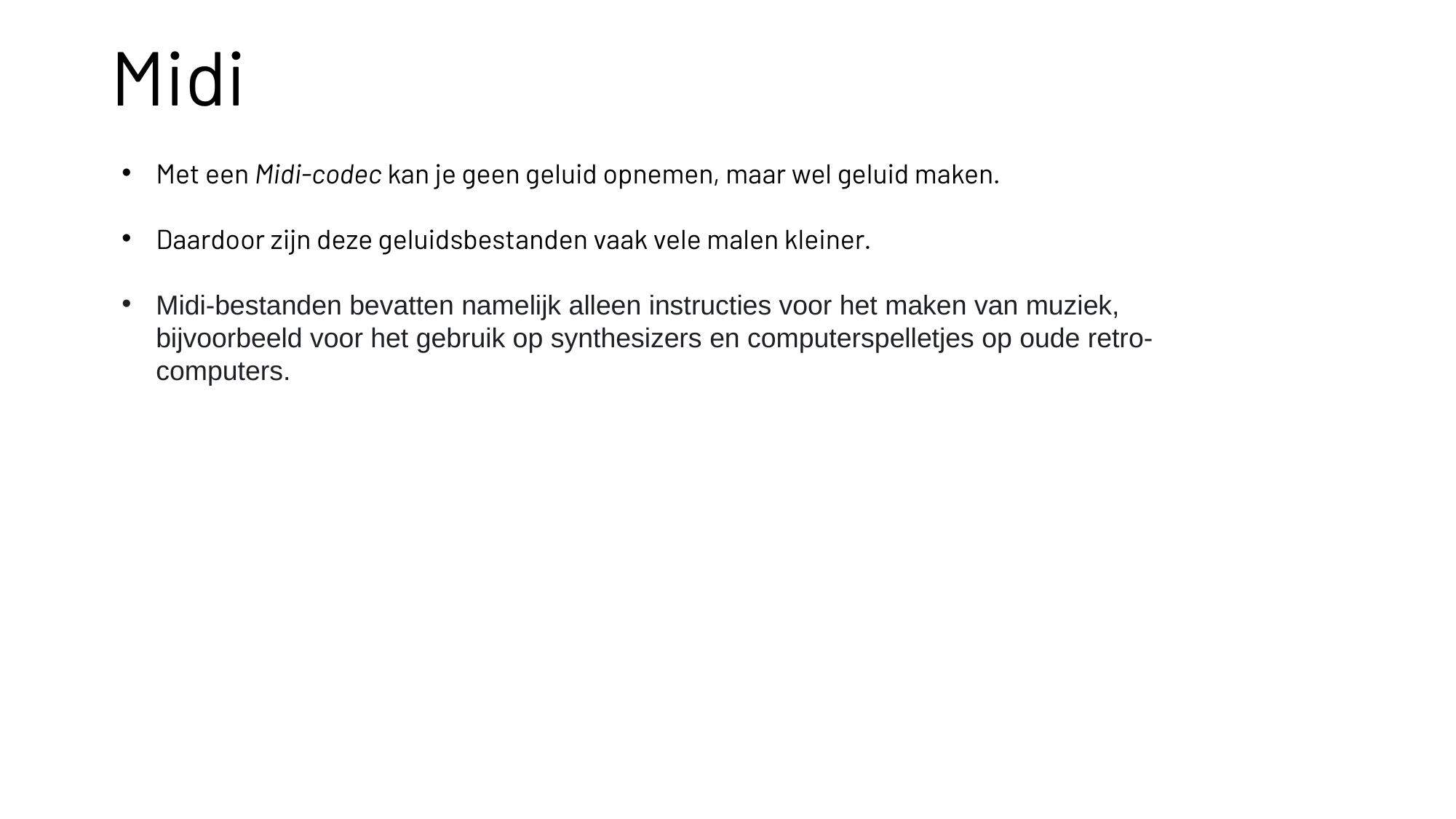

Midi
Met een Midi-codec kan je geen geluid opnemen, maar wel geluid maken.
Daardoor zijn deze geluidsbestanden vaak vele malen kleiner.
Midi-bestanden bevatten namelijk alleen instructies voor het maken van muziek, bijvoorbeeld voor het gebruik op synthesizers en computerspelletjes op oude retro-computers.